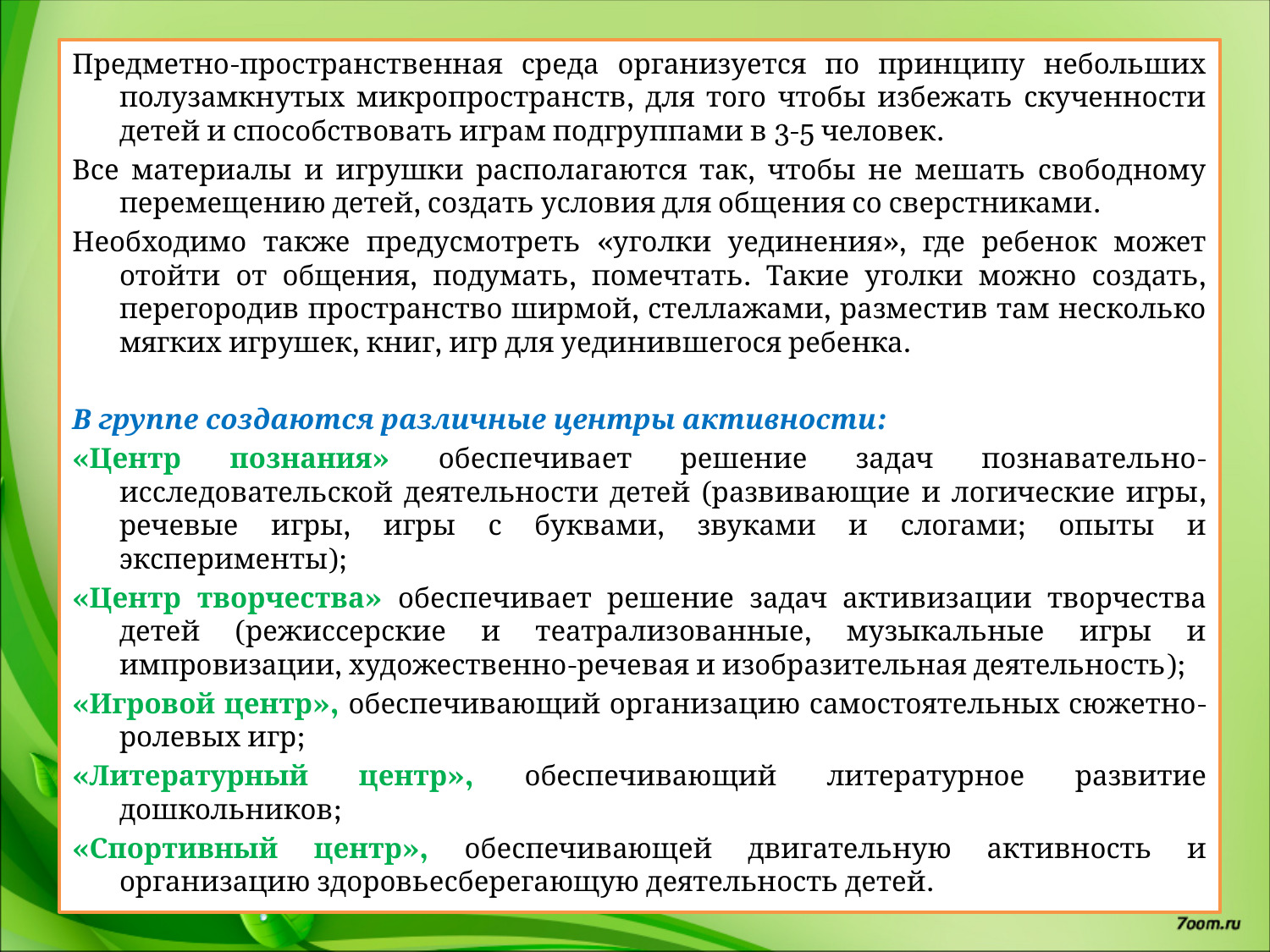

Предметно-пространственная среда организуется по принципу небольших полузамкнутых микропространств, для того чтобы избежать скученности детей и способствовать играм подгруппами в 3-5 человек.
Все материалы и игрушки располагаются так, чтобы не мешать свободному перемещению детей, создать условия для общения со сверстниками.
Необходимо также предусмотреть «уголки уединения», где ребенок может отойти от общения, подумать, помечтать. Такие уголки можно создать, перегородив пространство ширмой, стеллажами, разместив там несколько мягких игрушек, книг, игр для уединившегося ребенка.

В группе создаются различные центры активности:
«Центр познания» обеспечивает решение задач познавательно-исследовательской деятельности детей (развивающие и логические игры, речевые игры, игры с буквами, звуками и слогами; опыты и эксперименты);
«Центр творчества» обеспечивает решение задач активизации творчества детей (режиссерские и театрализованные, музыкальные игры и импровизации, художественно-речевая и изобразительная деятельность);
«Игровой центр», обеспечивающий организацию самостоятельных сюжетно-ролевых игр;
«Литературный центр», обеспечивающий литературное развитие дошкольников;
«Спортивный центр», обеспечивающей двигательную активность и организацию здоровьесберегающую деятельность детей.